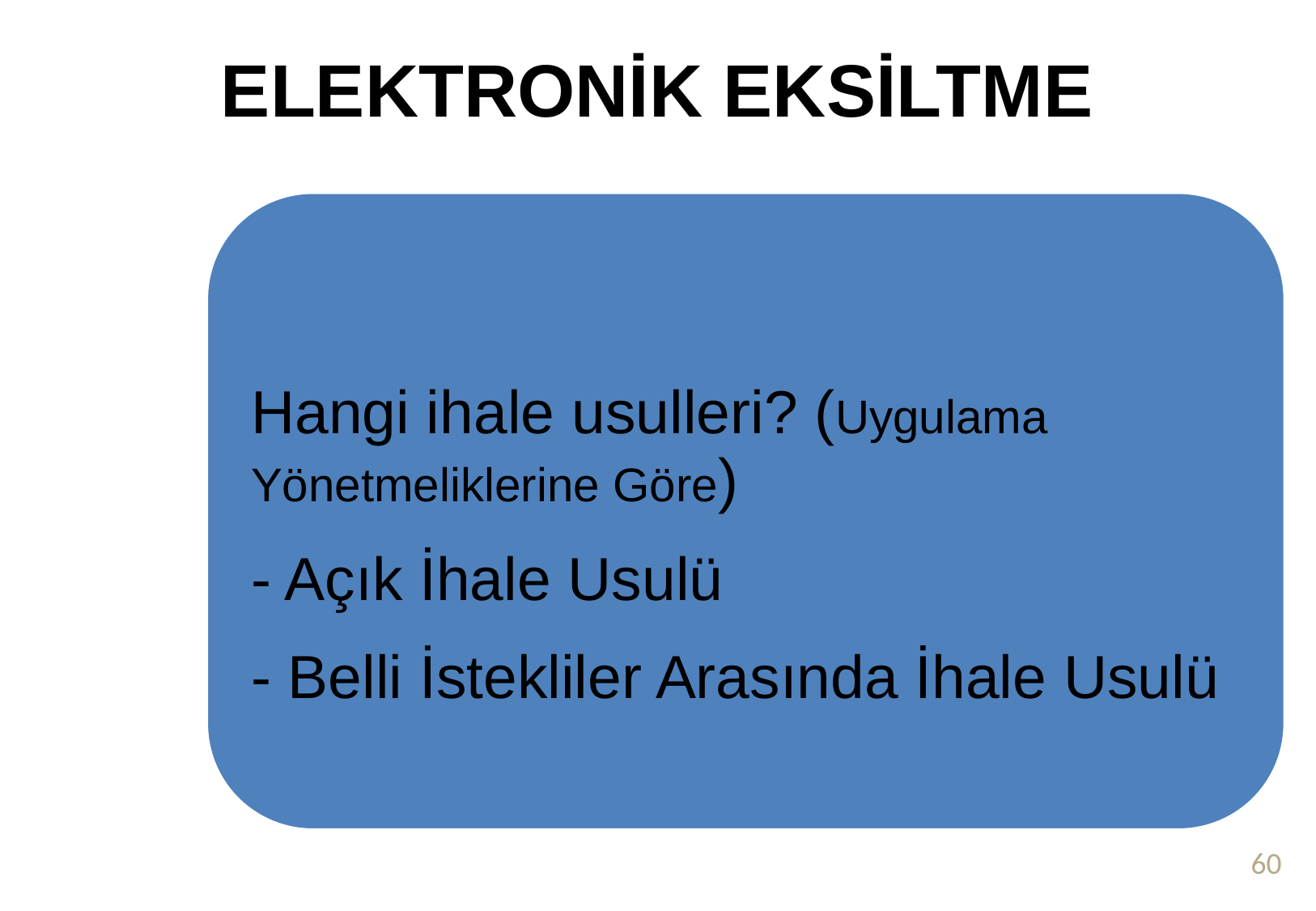

# ELEKTRONİK EKSİLTME
Hangi ihale usulleri? (Uygulama Yönetmeliklerine Göre)
- Açık İhale Usulü
- Belli İstekliler Arasında İhale Usulü
60